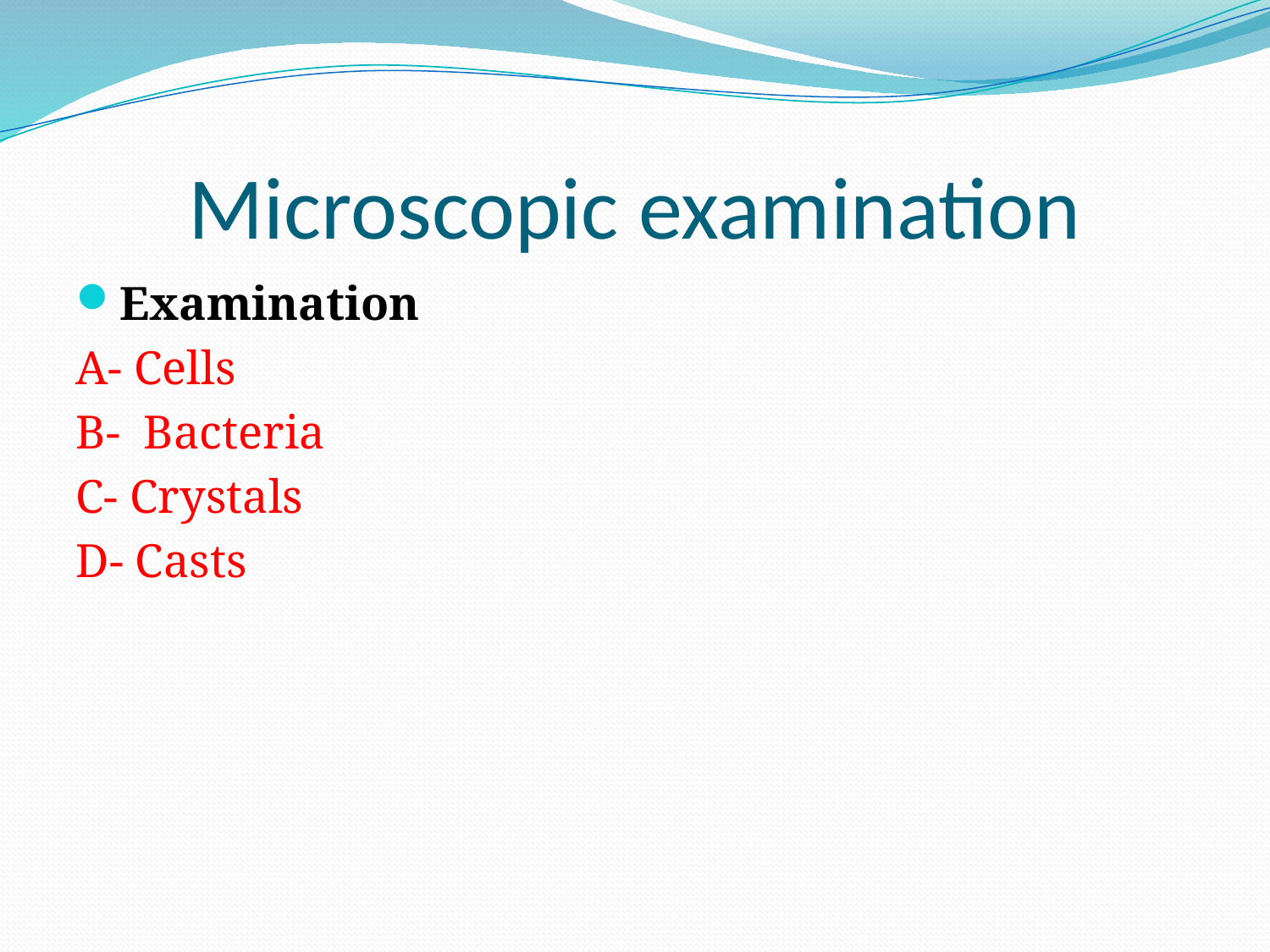

# Microscopic examination
Examination
A- Cells
B-  Bacteria
C- Crystals
D- Casts